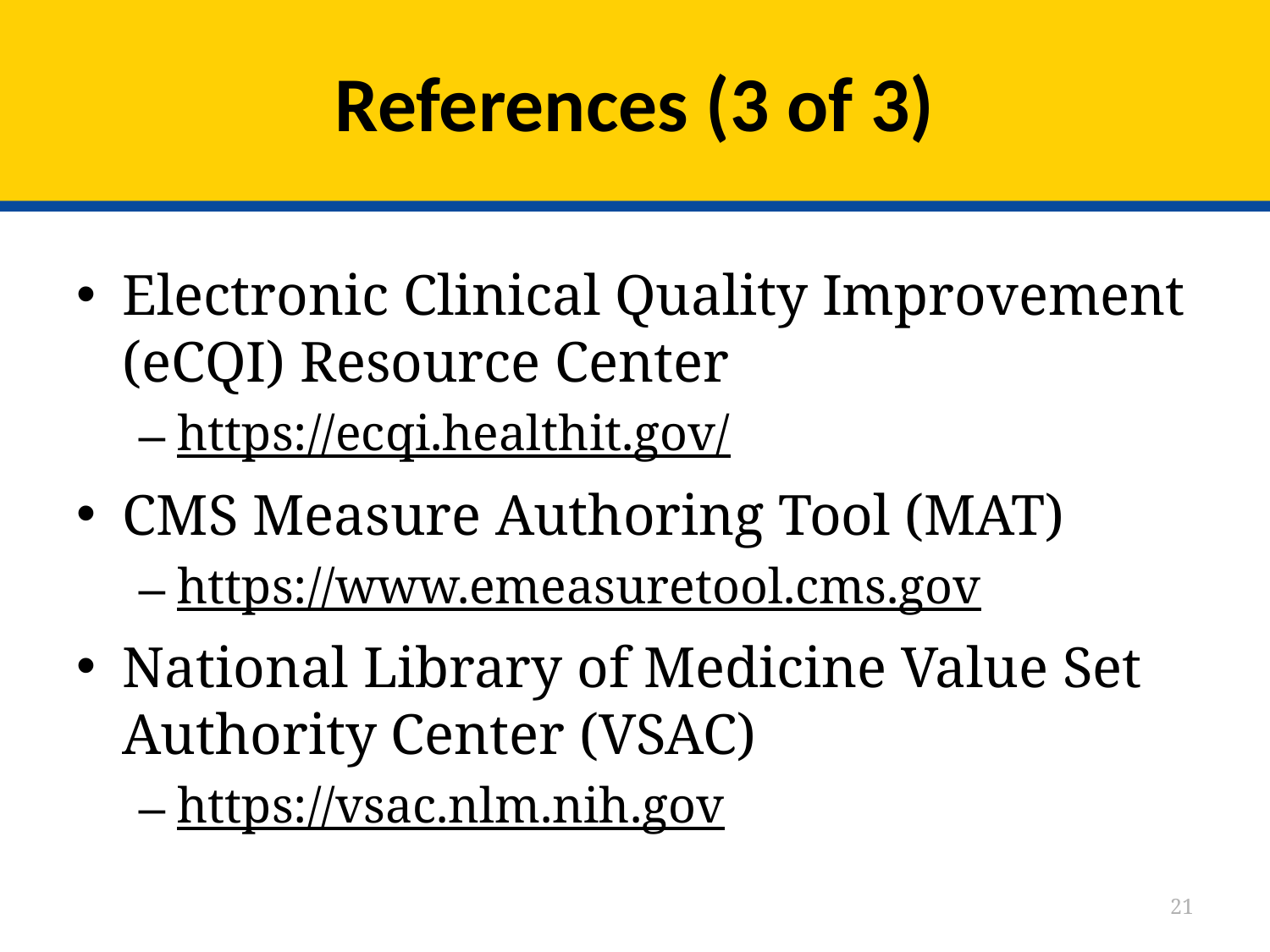

# References (3 of 3)
Electronic Clinical Quality Improvement (eCQI) Resource Center
https://ecqi.healthit.gov/
CMS Measure Authoring Tool (MAT)
https://www.emeasuretool.cms.gov
National Library of Medicine Value Set Authority Center (VSAC)
https://vsac.nlm.nih.gov
21